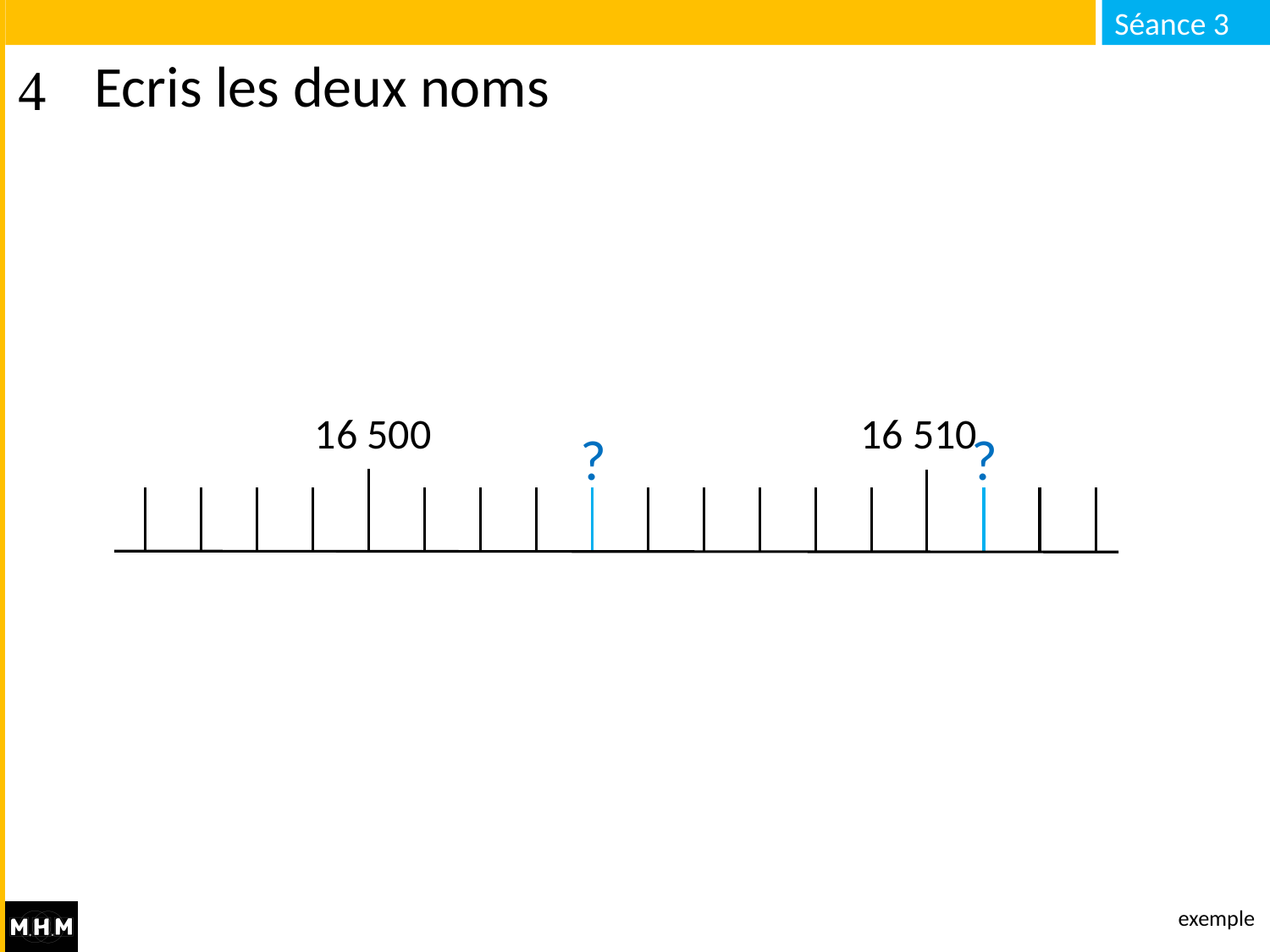

# Ecris les deux noms
16 500
16 510
?
?
exemple